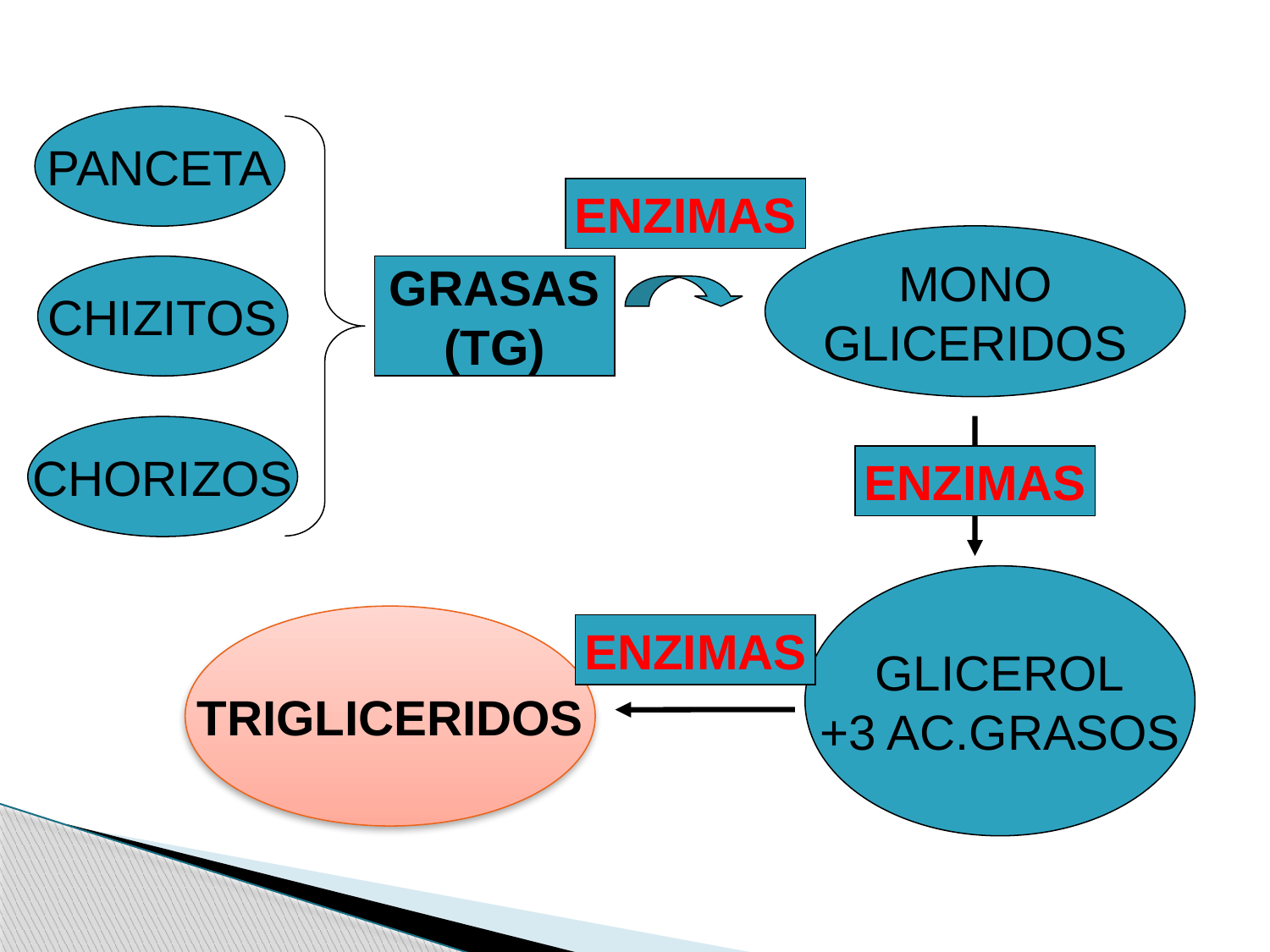

PANCETA

ENZIMAS
MONO
GLICERIDOS
CHIZITOS
GRASAS
(TG)

CHORIZOS
ENZIMAS
GLICEROL
+3 AC.GRASOS
TRIGLICERIDOS
ENZIMAS